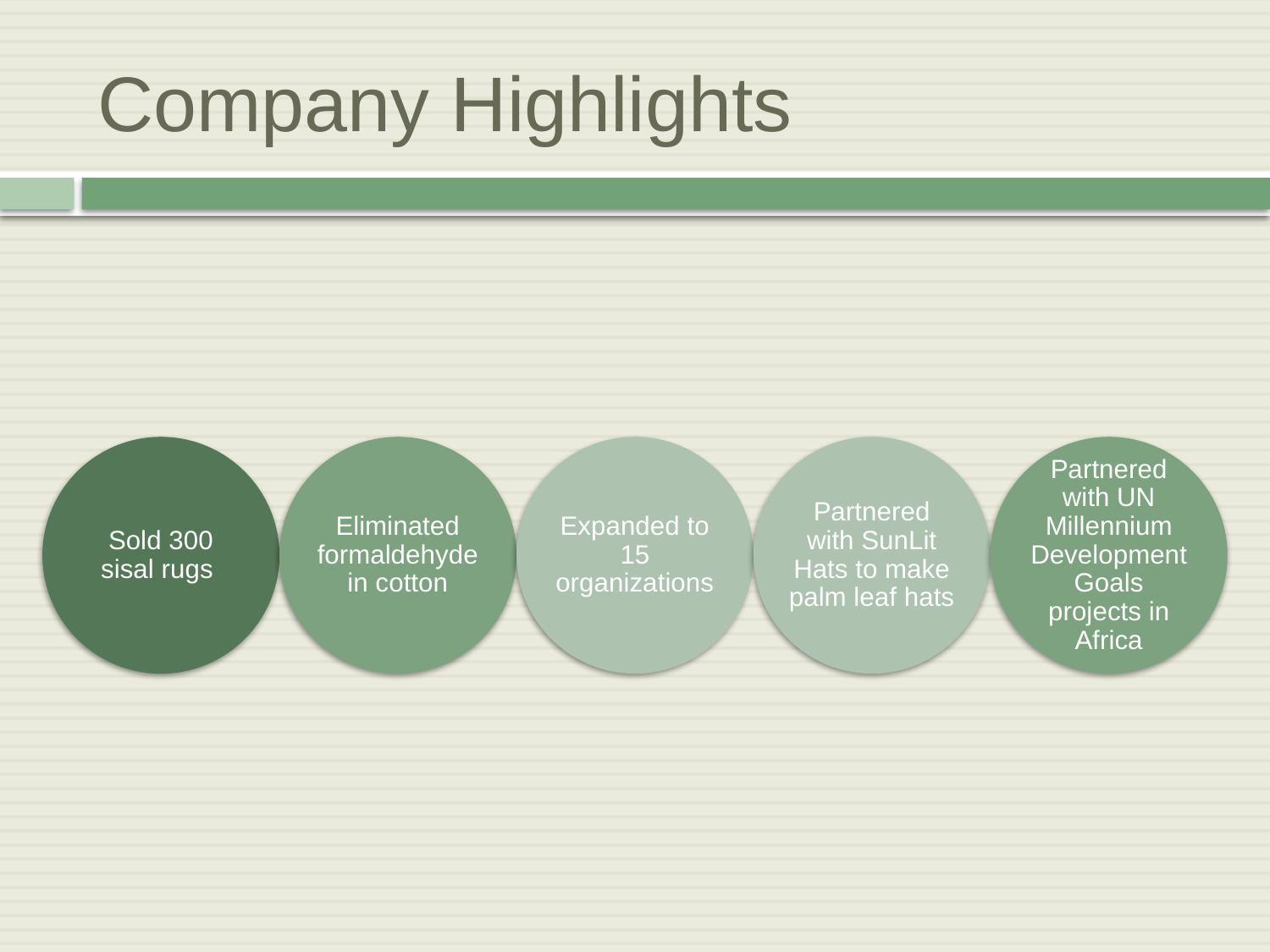

# Company Highlights
Sold 300
sisal rugs
Eliminated formaldehyde in cotton
Expanded to 15 organizations
Partnered with SunLit Hats to make palm leaf hats
Partnered with UN Millennium Development Goals projects in Africa